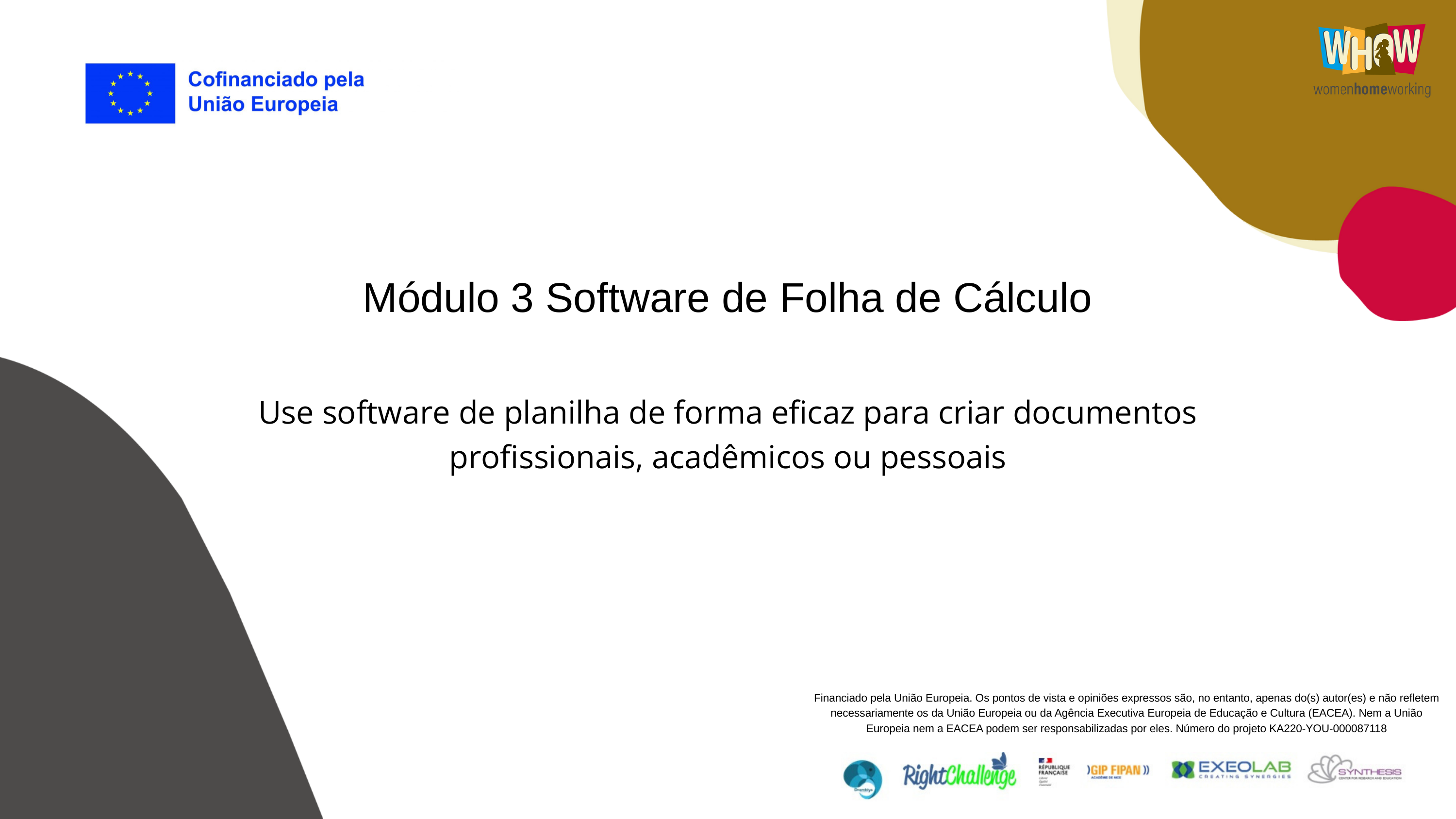

Módulo 3 Software de Folha de Cálculo

Use software de planilha de forma eficaz para criar documentos profissionais, acadêmicos ou pessoais

Financiado pela União Europeia. Os pontos de vista e opiniões expressos são, no entanto, apenas do(s) autor(es) e não refletem necessariamente os da União Europeia ou da Agência Executiva Europeia de Educação e Cultura (EACEA). Nem a União Europeia nem a EACEA podem ser responsabilizadas por eles. Número do projeto KA220-YOU-000087118